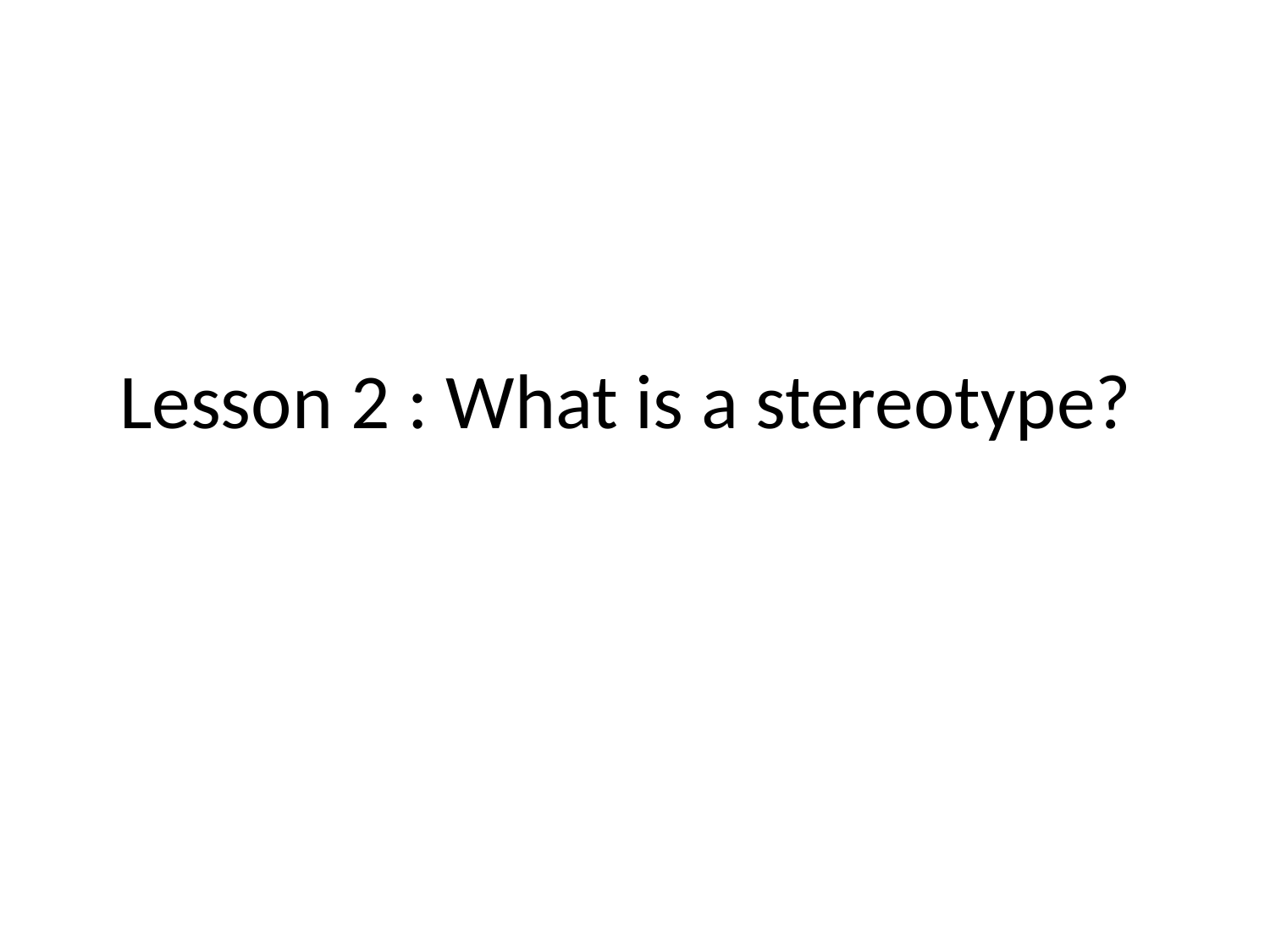

# Lesson 2 : What is a stereotype?